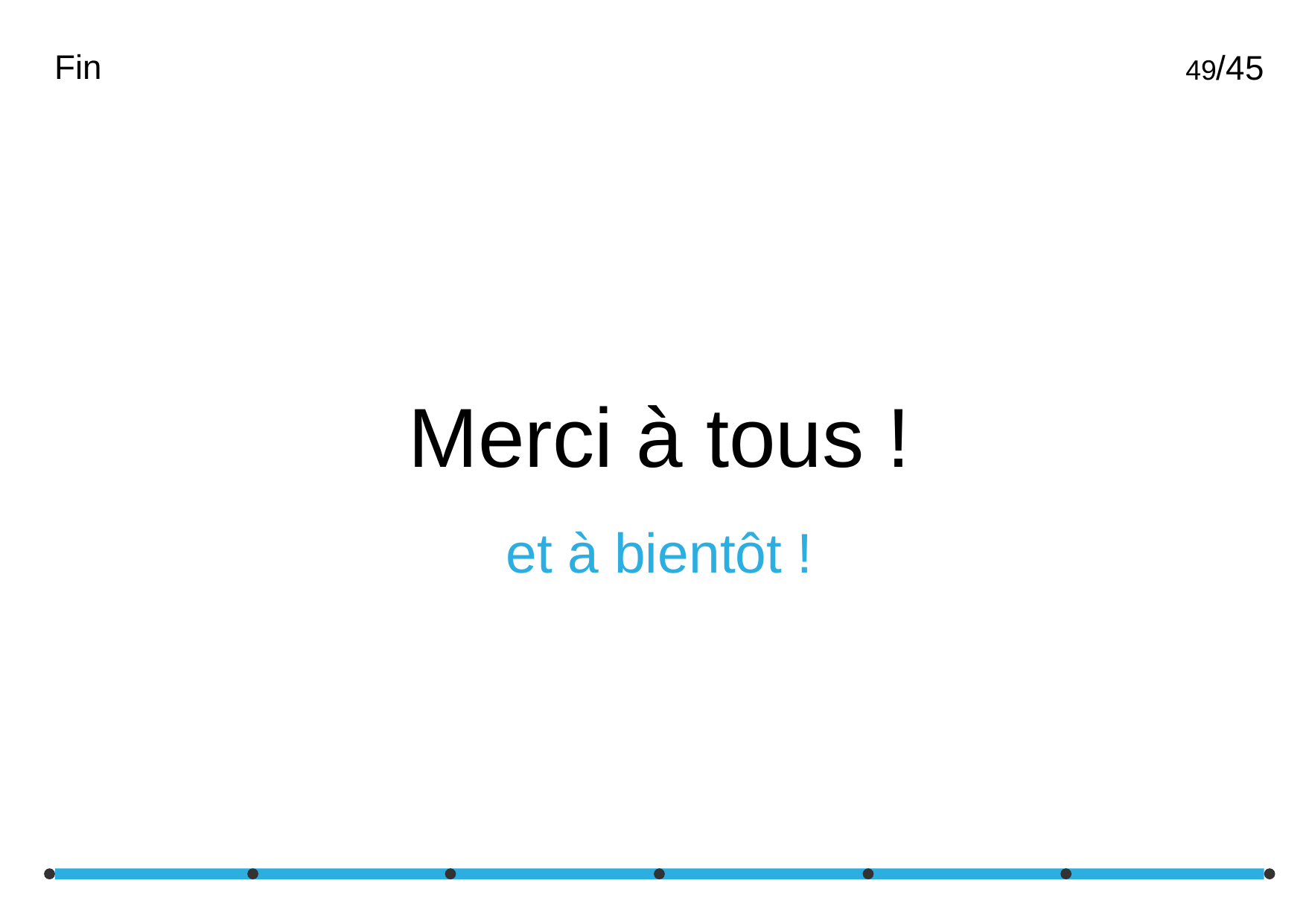

# Fin
49/45
Merci à tous !
et à bientôt !